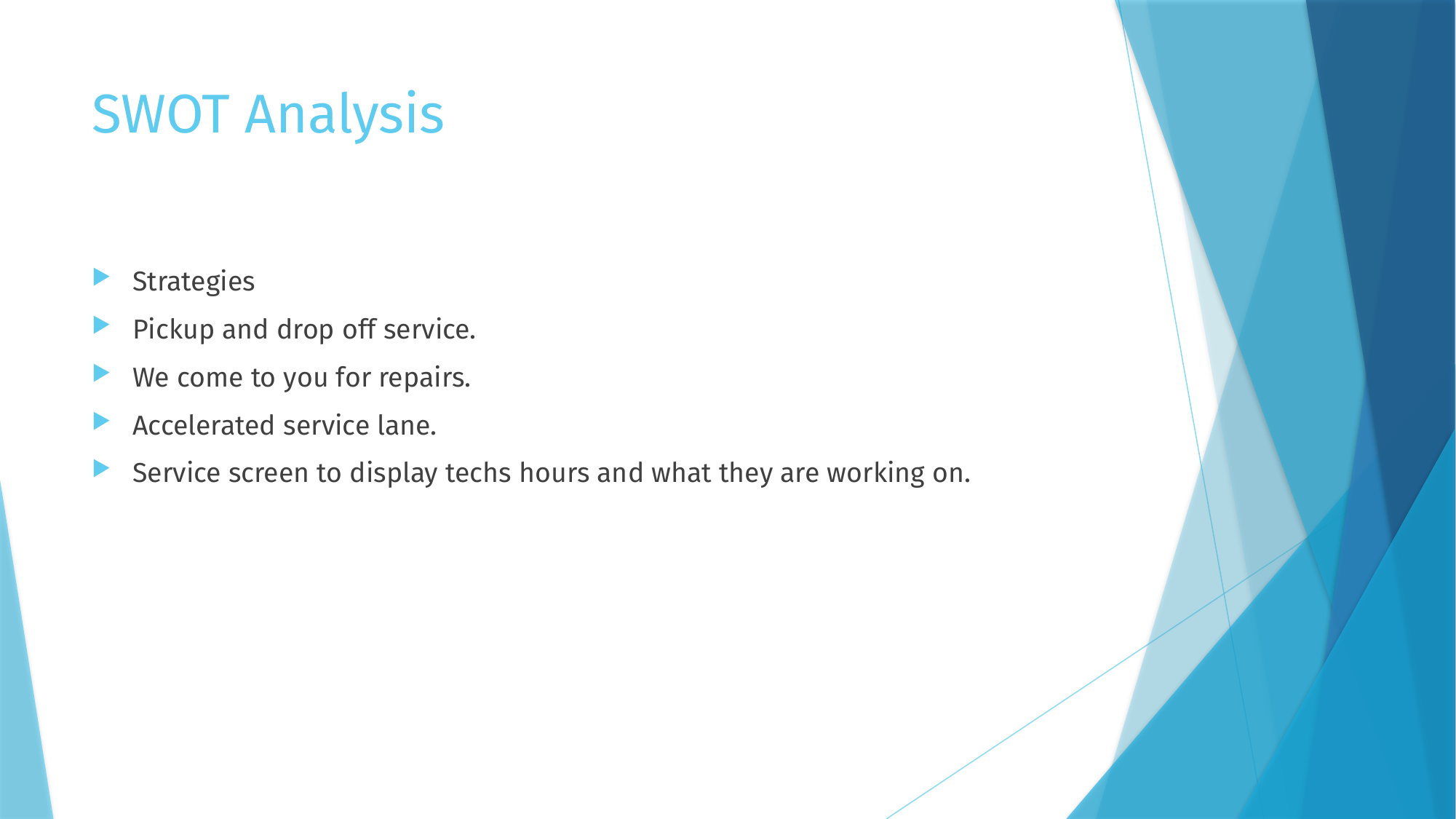

# SWOT Analysis
Strategies
Pickup and drop off service.
We come to you for repairs.
Accelerated service lane.
Service screen to display techs hours and what they are working on.